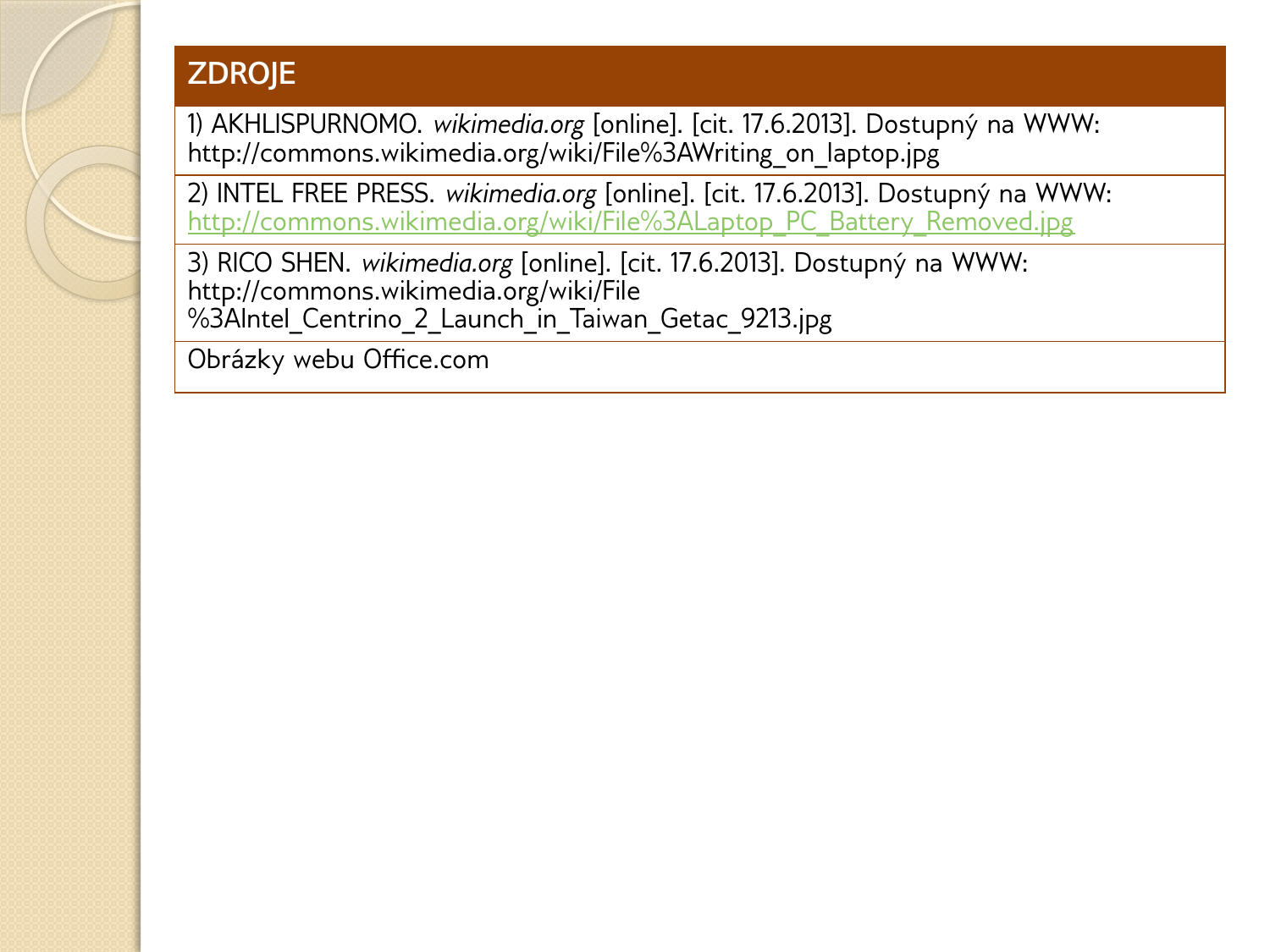

| ZDROJE |
| --- |
| 1) AKHLISPURNOMO. wikimedia.org [online]. [cit. 17.6.2013]. Dostupný na WWW: http://commons.wikimedia.org/wiki/File%3AWriting\_on\_laptop.jpg |
| 2) INTEL FREE PRESS. wikimedia.org [online]. [cit. 17.6.2013]. Dostupný na WWW: http://commons.wikimedia.org/wiki/File%3ALaptop\_PC\_Battery\_Removed.jpg |
| 3) RICO SHEN. wikimedia.org [online]. [cit. 17.6.2013]. Dostupný na WWW: http://commons.wikimedia.org/wiki/File%3AIntel\_Centrino\_2\_Launch\_in\_Taiwan\_Getac\_9213.jpg |
| Obrázky webu Office.com |